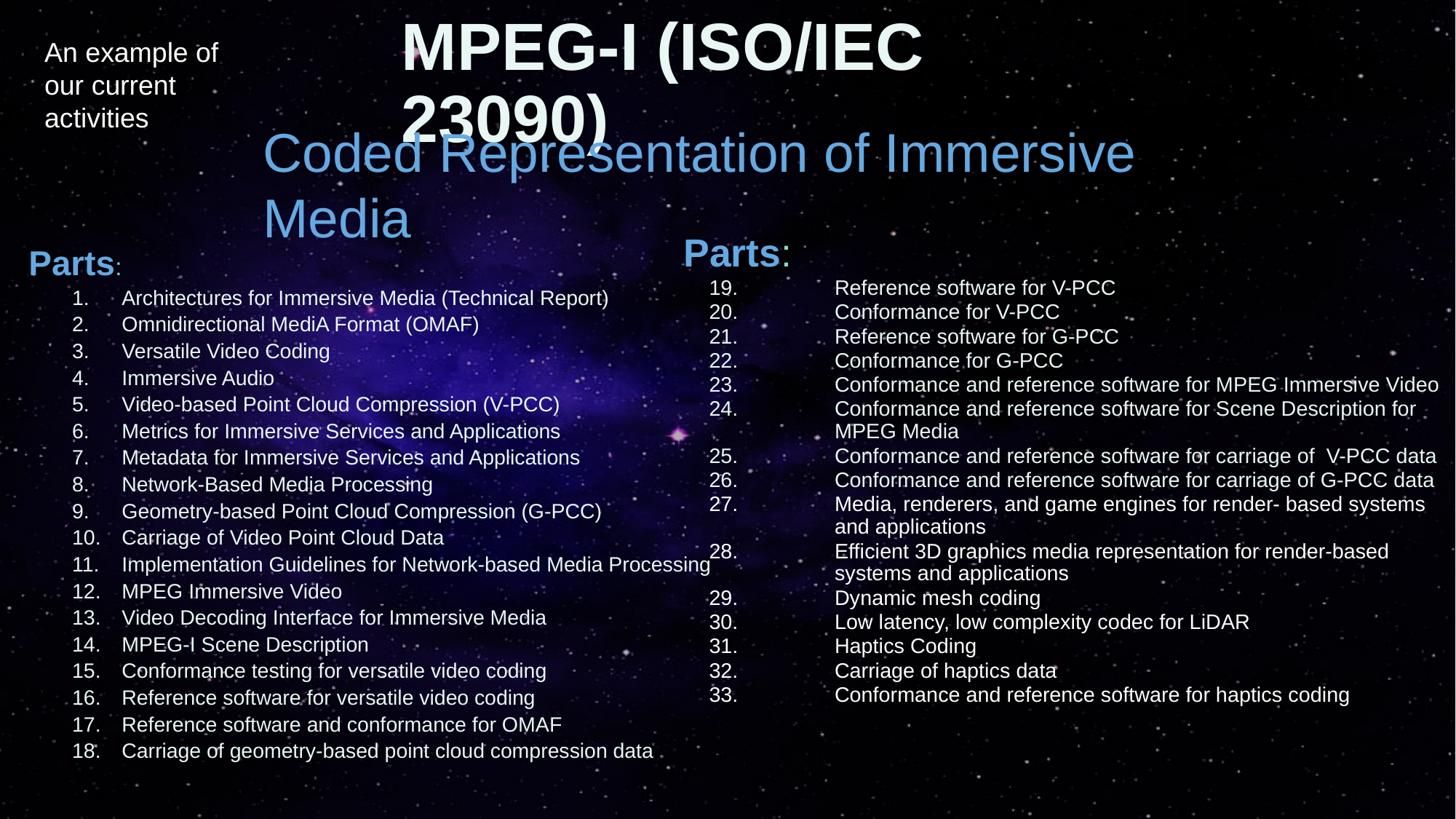

# MPEG-I (ISO/IEC 23090)
An example of our current activities
Coded Representation of Immersive Media

Parts:
Architectures for Immersive Media (Technical Report)
Omnidirectional MediA Format (OMAF)
Versatile Video Coding
Immersive Audio
Video-based Point Cloud Compression (V-PCC)
Metrics for Immersive Services and Applications
Metadata for Immersive Services and Applications
Network-Based Media Processing
Geometry-based Point Cloud Compression (G-PCC)
Carriage of Video Point Cloud Data
Implementation Guidelines for Network-based Media Processing
MPEG Immersive Video
Video Decoding Interface for Immersive Media
MPEG-I Scene Description
Conformance testing for versatile video coding
Reference software for versatile video coding
Reference software and conformance for OMAF
Carriage of geometry-based point cloud compression data

Parts:
Reference software for V-PCC
Conformance for V-PCC
Reference software for G-PCC
Conformance for G-PCC
Conformance and reference software for MPEG Immersive Video
Conformance and reference software for Scene Description for MPEG Media
Conformance and reference software for carriage of  V-PCC data
Conformance and reference software for carriage of G-PCC data
Media, renderers, and game engines for render- based systems and applications
Efficient 3D graphics media representation for render-based systems and applications
Dynamic mesh coding
Low latency, low complexity codec for LiDAR
Haptics Coding
Carriage of haptics data
Conformance and reference software for haptics coding